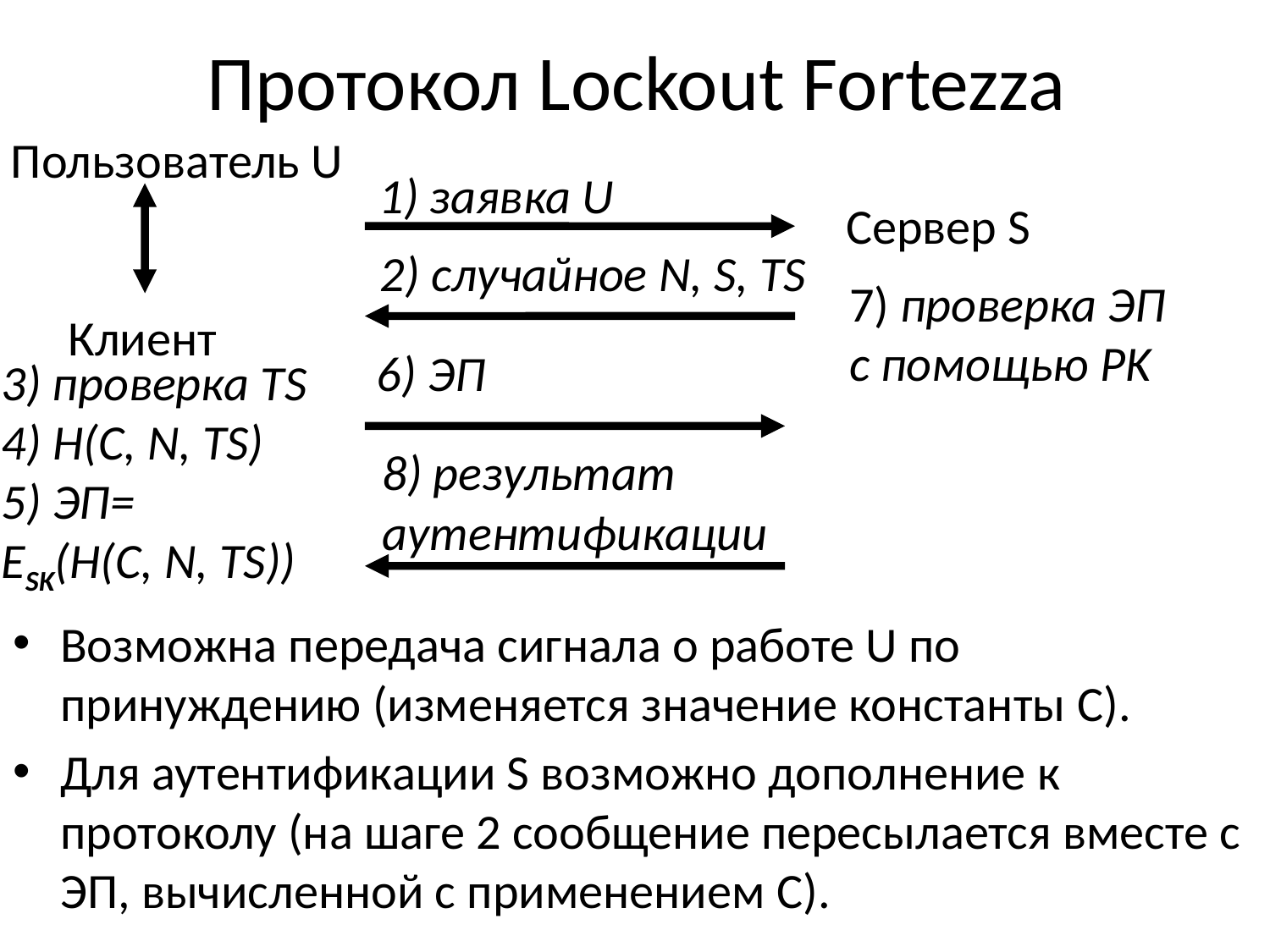

# Протокол Lockout Fortezza
Пользователь U
1) заявка U

Сервер S

2) случайное N, S, TS
7) проверка ЭП
с помощью PK
Клиент

6) ЭП
3) проверка TS
4) H(C, N, TS)
5) ЭП=
ESK(H(C, N, TS))

8) результат
аутентификации

Возможна передача сигнала о работе U по принуждению (изменяется значение константы C).
Для аутентификации S возможно дополнение к протоколу (на шаге 2 сообщение пересылается вместе с ЭП, вычисленной с применением C).